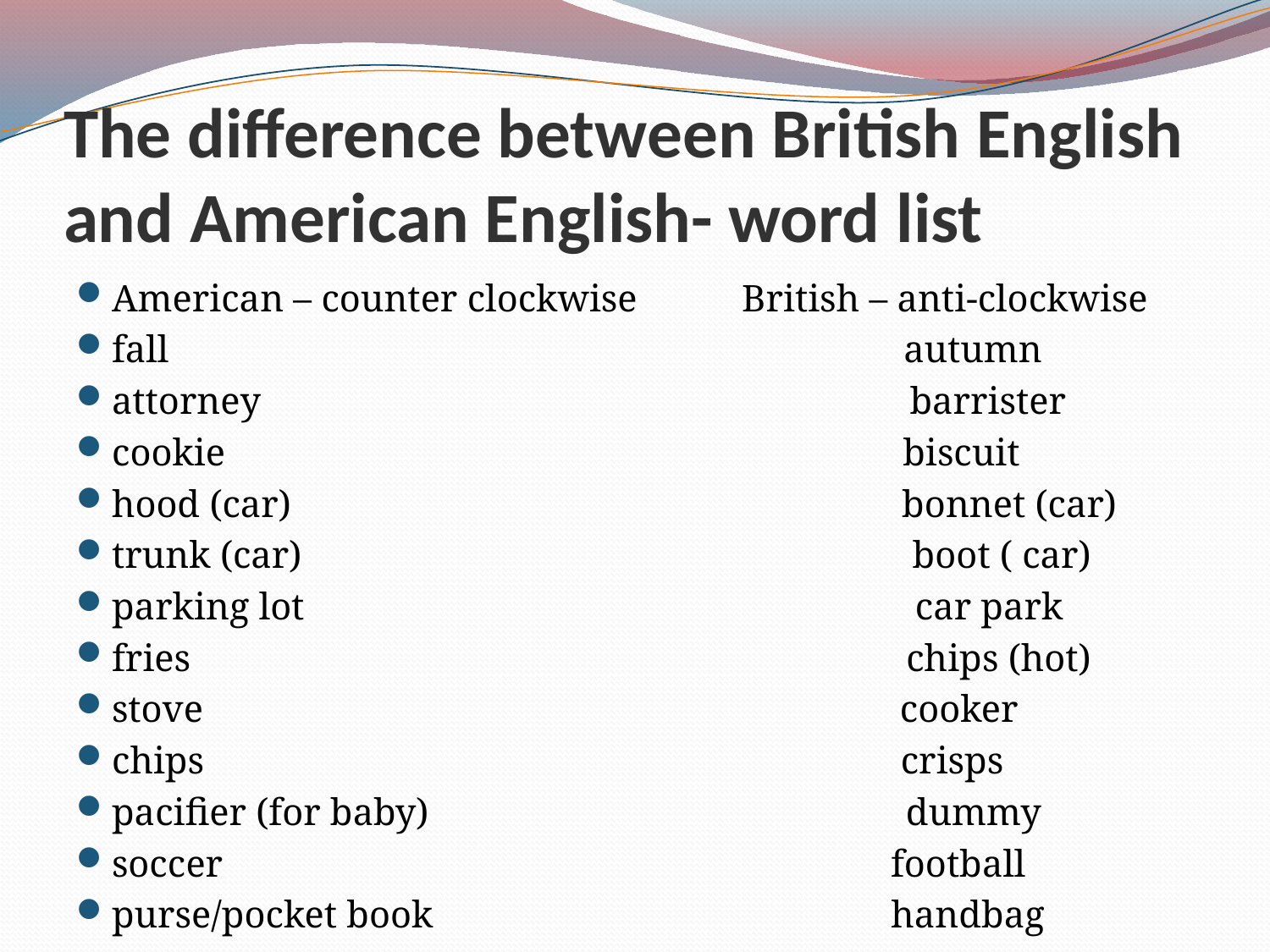

# The difference between British English and American English- word list
American – counter clockwise           British – anti-clockwise
fall                                                                             autumn
attorney                                                                    barrister
cookie                                                                       biscuit
hood (car)                                                                bonnet (car)
trunk (car)                                                                boot ( car)
parking lot                                                                car park
fries                                                                           chips (hot)
stove                                                                         cooker
chips                                                                         crisps
pacifier (for baby)                                                  dummy
soccer                                                                      football
purse/pocket book                                                handbag